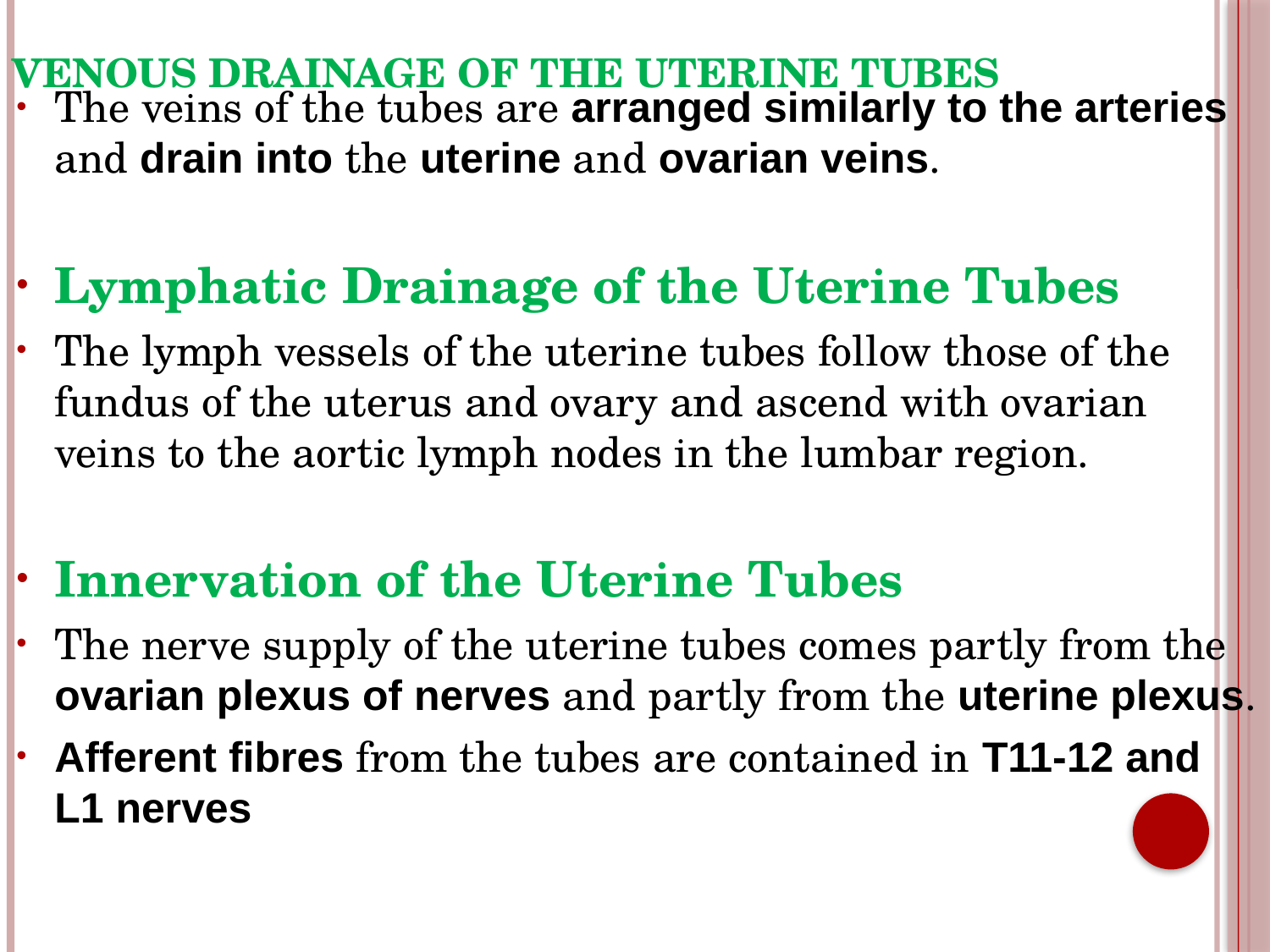

# Venous Drainage of the Uterine Tubes
The veins of the tubes are arranged similarly to the arteries and drain into the uterine and ovarian veins.

Lymphatic Drainage of the Uterine Tubes
The lymph vessels of the uterine tubes follow those of the fundus of the uterus and ovary and ascend with ovarian veins to the aortic lymph nodes in the lumbar region.

Innervation of the Uterine Tubes
The nerve supply of the uterine tubes comes partly from the ovarian plexus of nerves and partly from the uterine plexus.
Afferent fibres from the tubes are contained in T11-12 and L1 nerves